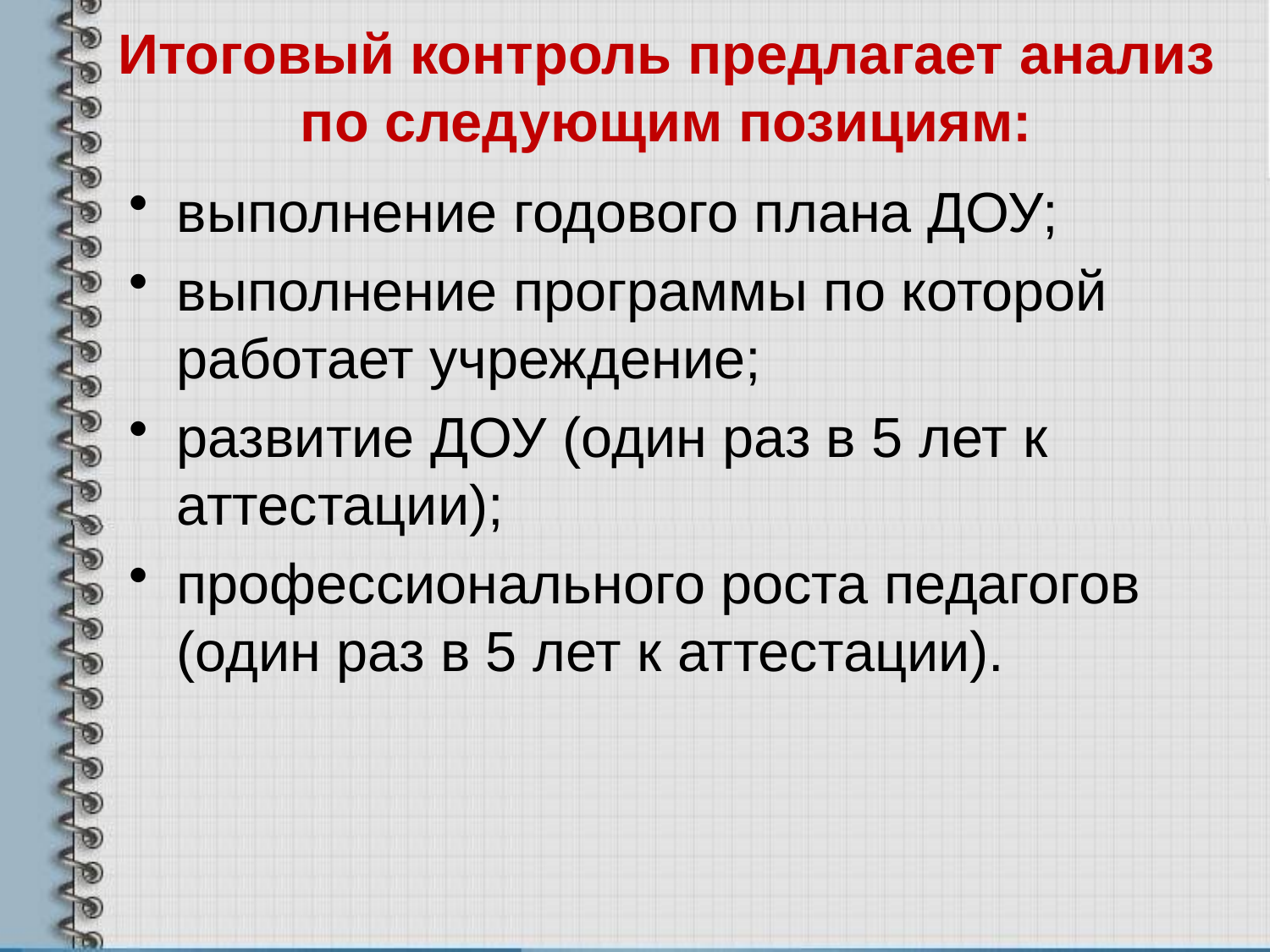

# Итоговый контроль предлагает анализ по следующим позициям:
выполнение годового плана ДОУ;
выполнение программы по которой работает учреждение;
развитие ДОУ (один раз в 5 лет к аттестации);
профессионального роста педагогов (один раз в 5 лет к аттестации).